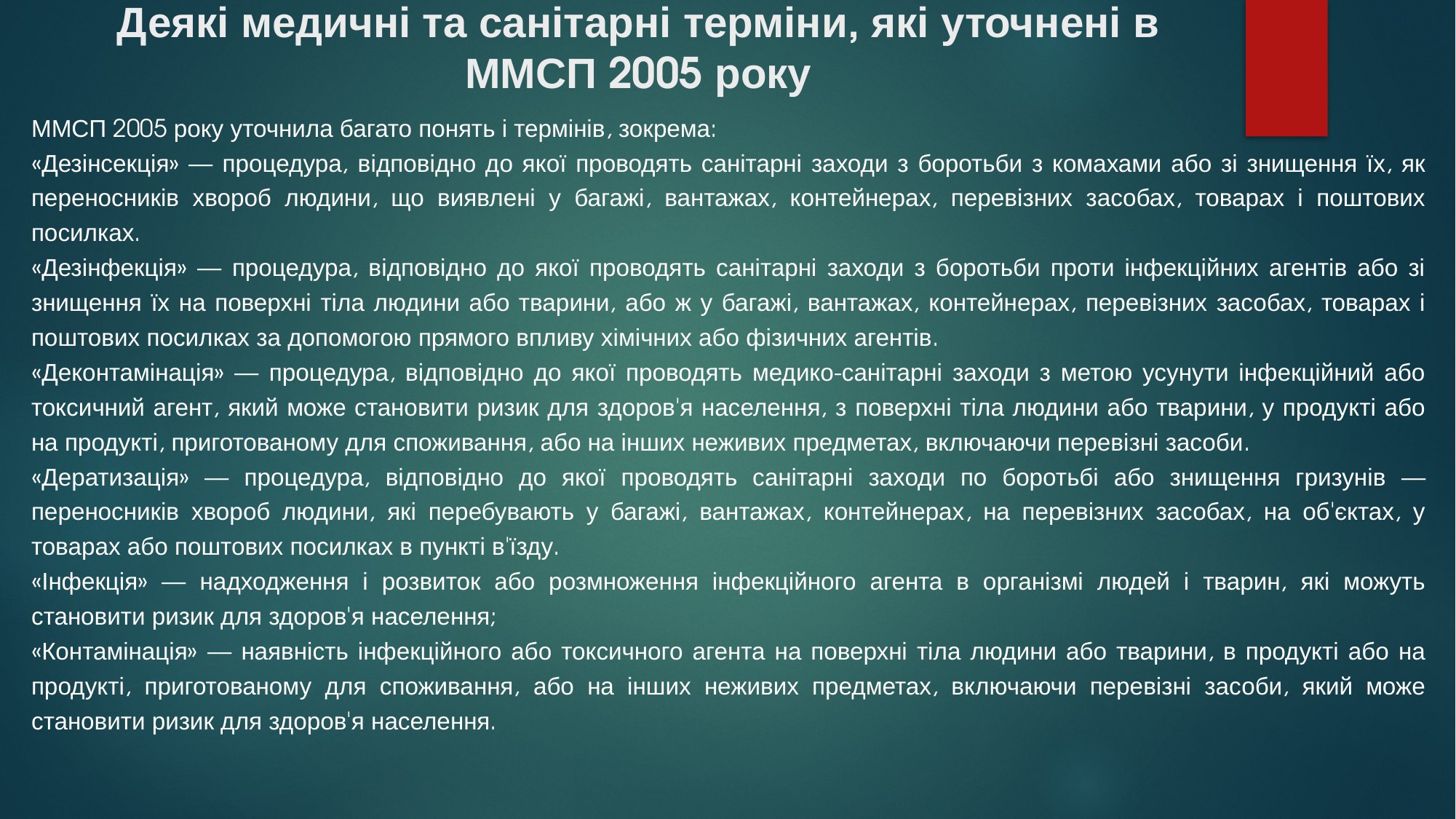

# Деякі медичні та санітарні терміни, які уточнені в ММСП 2005 року
ММСП 2005 року уточнила багато понять і термінів, зокрема:
«Дезінсекція» — процедура, відповідно до якої проводять санітарні заходи з боротьби з комахами або зі знищення їх, як переносників хвороб людини, що виявлені у багажі, вантажах, контейнерах, перевізних засобах, товарах і поштових посилках.
«Дезінфекція» — процедура, відповідно до якої проводять санітарні заходи з боротьби проти інфекційних агентів або зі знищення їх на поверхні тіла людини або тварини, або ж у багажі, вантажах, контейнерах, перевізних засобах, товарах і поштових посилках за допомогою прямого впливу хімічних або фізичних агентів.
«Деконтамінація» — процедура, відповідно до якої проводять медико-санітарні заходи з метою усунути інфекційний або токсичний агент, який може становити ризик для здоров'я населення, з поверхні тіла людини або тварини, у продукті або на продукті, приготованому для споживання, або на інших неживих предметах, включаючи перевізні засоби.
«Дератизація» — процедура, відповідно до якої проводять санітарні заходи по боротьбі або знищення гризунів — переносників хвороб людини, які перебувають у багажі, вантажах, контейнерах, на перевізних засобах, на об'єктах, у товарах або поштових посилках в пункті в'їзду.
«Інфекція» — надходження і розвиток або розмноження інфекційного агента в організмі людей і тварин, які можуть становити ризик для здоров'я населення;
«Контамінація» — наявність інфекційного або токсичного агента на поверхні тіла людини або тварини, в продукті або на продукті, приготованому для споживання, або на інших неживих предметах, включаючи перевізні засоби, який може становити ризик для здоров'я населення.